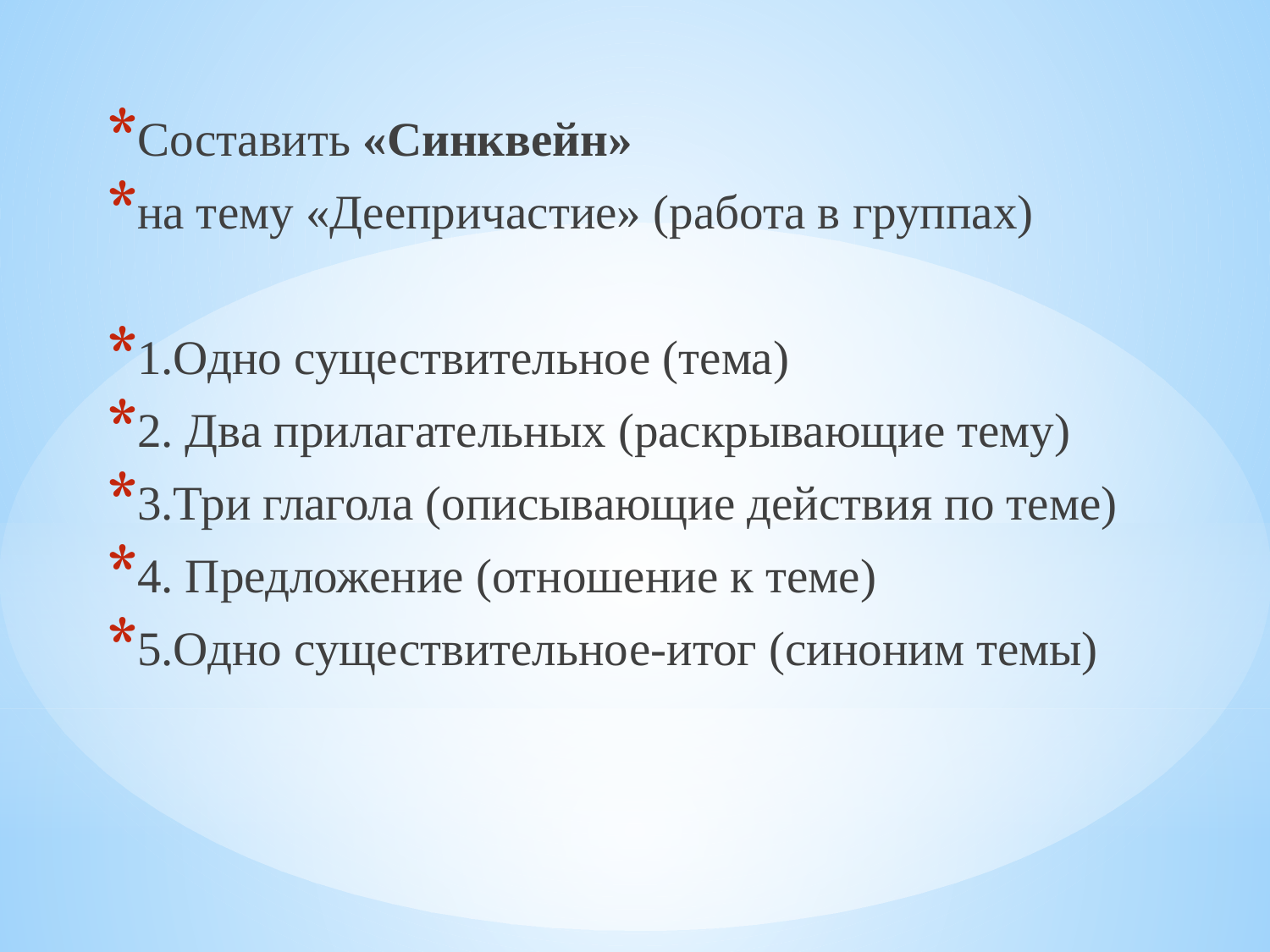

Составить «Синквейн»
на тему «Деепричастие» (работа в группах)

1.Одно существительное (тема)
2. Два прилагательных (раскрывающие тему)
3.Три глагола (описывающие действия по теме)
4. Предложение (отношение к теме)
5.Одно существительное-итог (синоним темы)

#